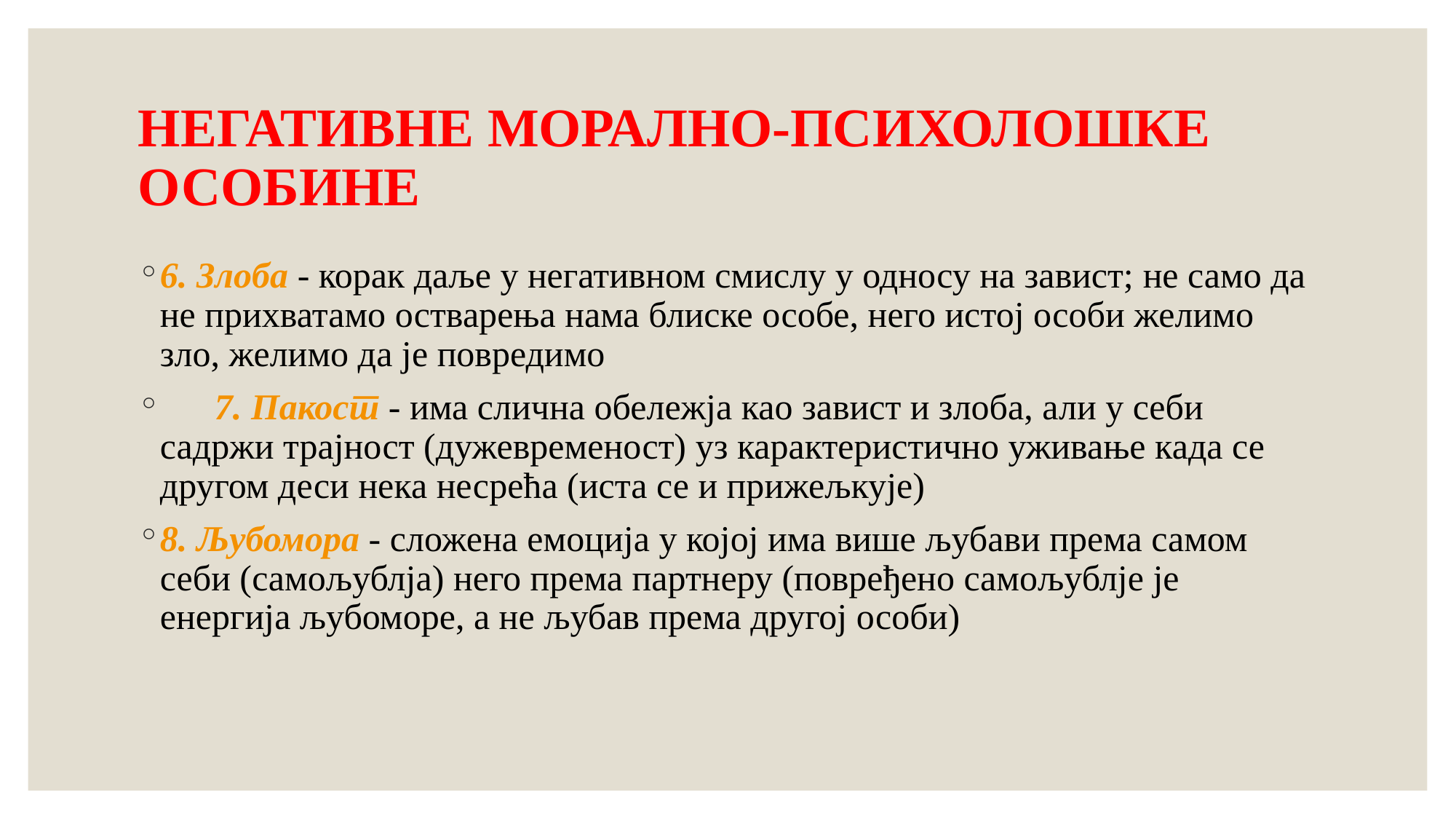

# НЕГАТИВНЕ МОРАЛНО-ПСИХОЛОШКЕ ОСОБИНЕ
6. Злоба - корак даље у негативном смислу у односу на завист; не само да не прихватамо остварења нама блиске особе, него истој особи желимо зло, желимо да је повредимо
      7. Пакост - има слична обележја као завист и злоба, али у себи садржи трајност (дужевременост) уз карактеристично уживање када се другом деси нека несрећа (иста се и прижељкује)
8. Љубомора - сложена емоција у којој има више љубави према самом себи (самољублја) него према партнеру (повређено самољублје је енергија љубоморе, а не љубав према другој особи)